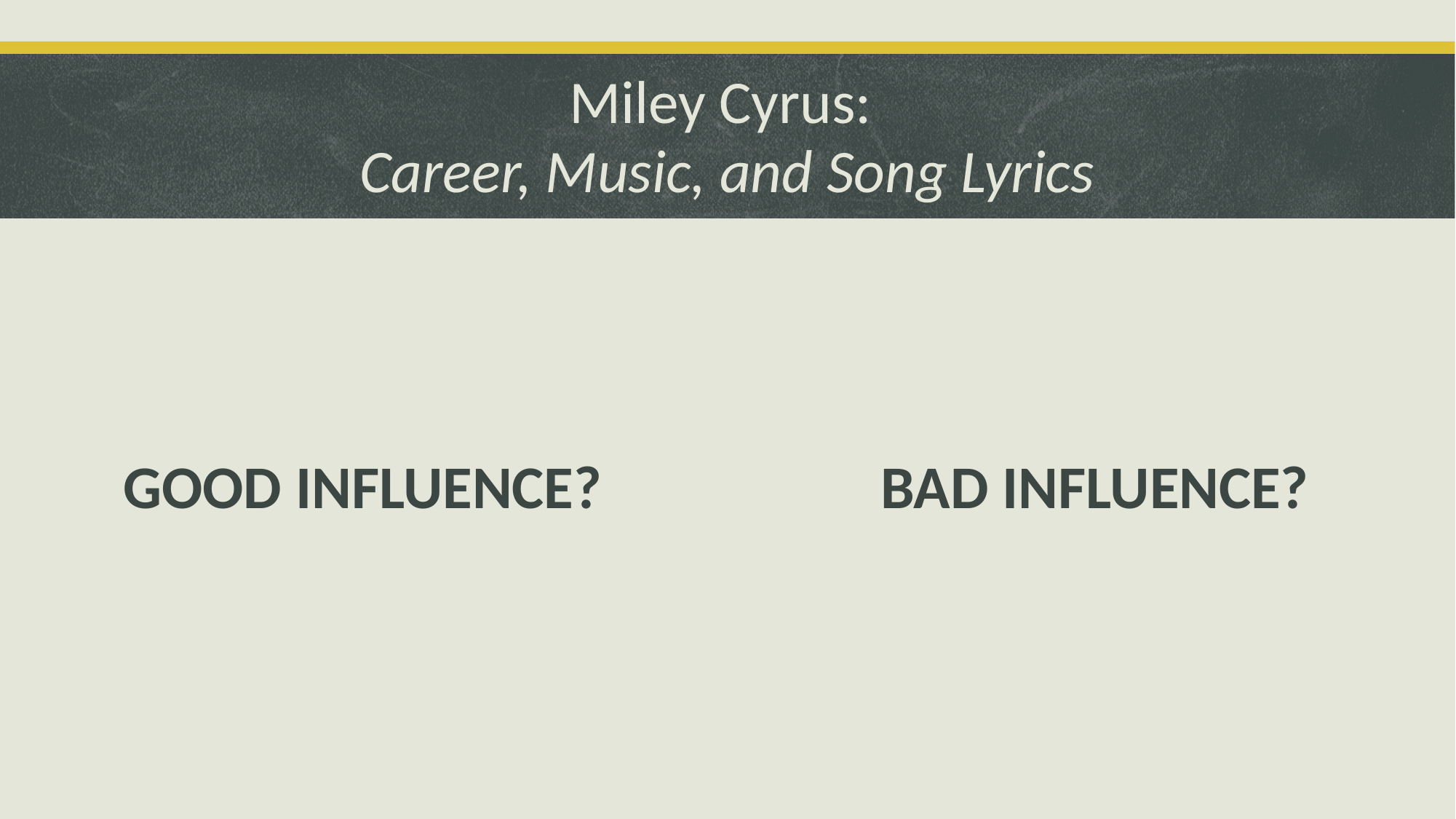

# Miley Cyrus: Career, Music, and Song Lyrics
BAD INFLUENCE?
GOOD INFLUENCE?